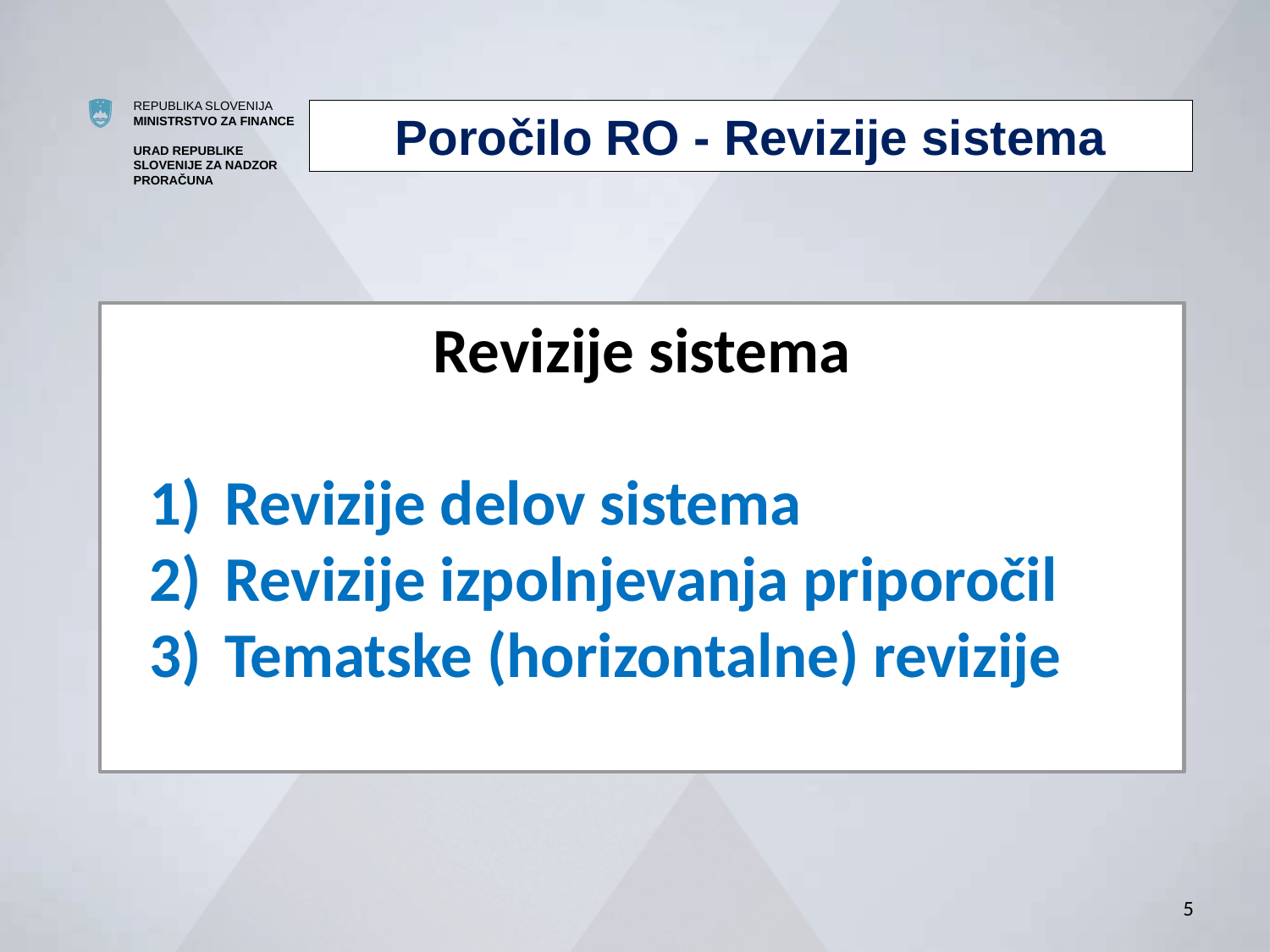

Poročilo RO - Revizije sistema
Revizije sistema

Revizije delov sistema
Revizije izpolnjevanja priporočil
Tematske (horizontalne) revizije

5